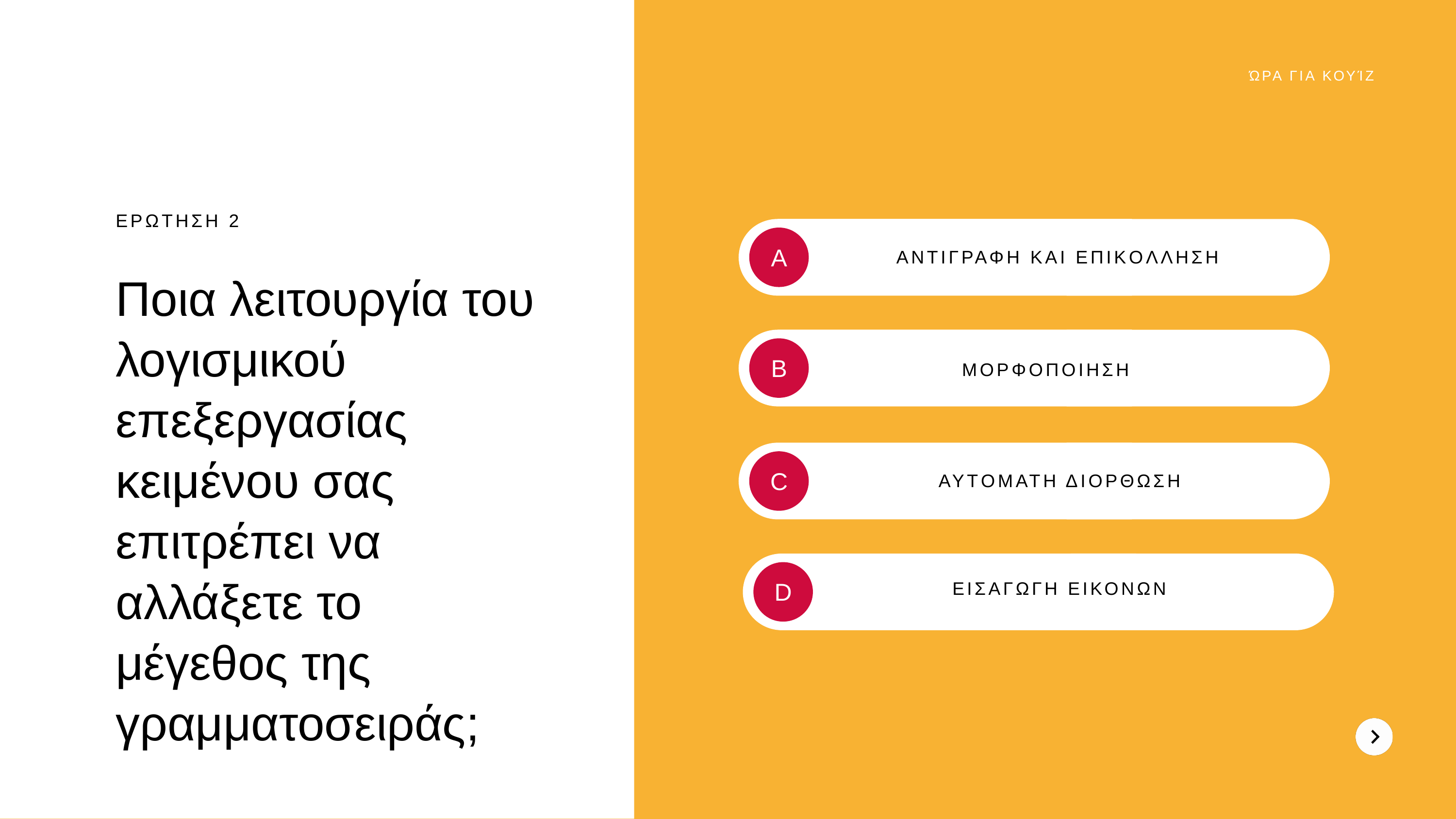

ΏΡΑ ΓΙΑ ΚΟΥΊΖ
ΕΡΩΤΗΣΗ 2
Ποια λειτουργία του λογισμικού επεξεργασίας κειμένου σας επιτρέπει να αλλάξετε το μέγεθος της γραμματοσειράς;

A
ΑΝΤΙΓΡΑΦΗ ΚΑΙ ΕΠΙΚΟΛΛΗΣΗ

B
ΜΟΡΦΟΠΟΙΗΣΗ

C
ΑΥΤΟΜΑΤΗ ΔΙΟΡΘΩΣΗ

D
ΕΙΣΑΓΩΓΗ ΕΙΚΟΝΩΝ